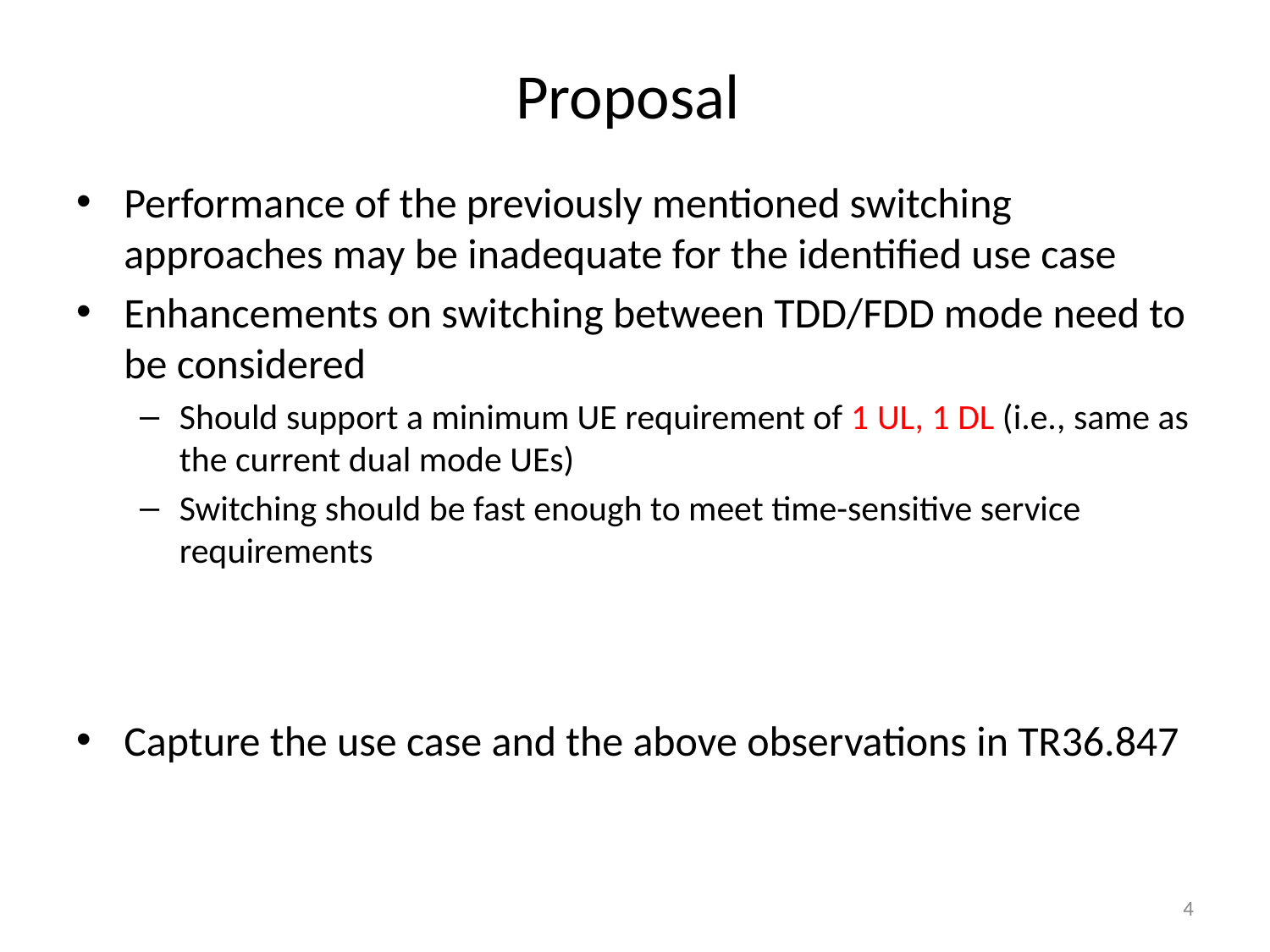

# Proposal
Performance of the previously mentioned switching approaches may be inadequate for the identified use case
Enhancements on switching between TDD/FDD mode need to be considered
Should support a minimum UE requirement of 1 UL, 1 DL (i.e., same as the current dual mode UEs)
Switching should be fast enough to meet time-sensitive service requirements

Capture the use case and the above observations in TR36.847

4